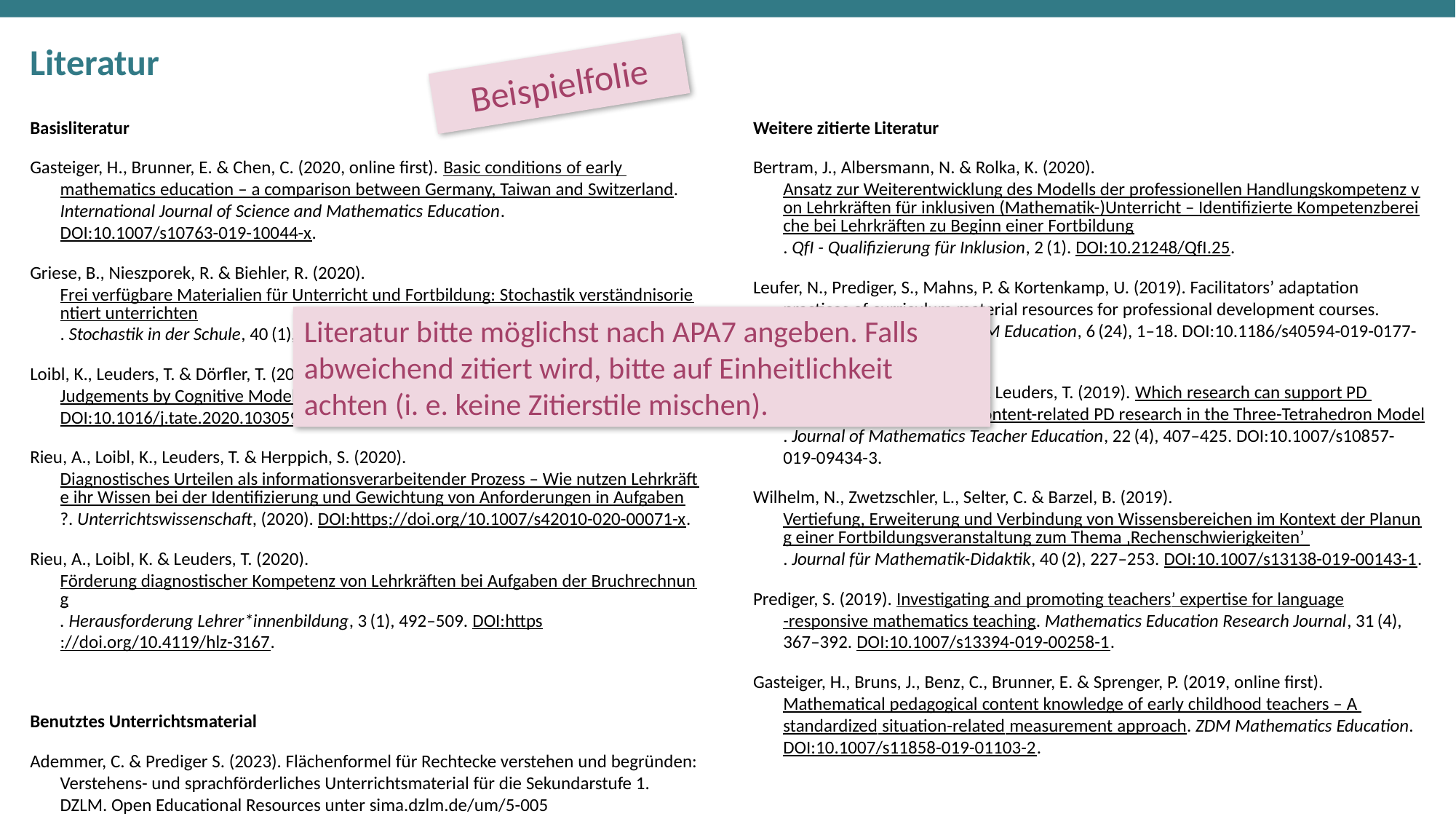

# Literatur
Beispielfolie
Basisliteratur
Gasteiger, H., Brunner, E. & Chen, C. (2020, online first). Basic conditions of early mathematics education – a comparison between Germany, Taiwan and Switzerland. International Journal of Science and Mathematics Education. DOI:10.1007/s10763-019-10044-x.
Griese, B., Nieszporek, R. & Biehler, R. (2020). Frei verfügbare Materialien für Unterricht und Fortbildung: Stochastik verständnisorientiert unterrichten. Stochastik in der Schule, 40 (1), 10-17.
Loibl, K., Leuders, T. & Dörfler, T. (2020). A Framework for Explaining Teachers’ Diagnostic Judgements by Cognitive Modeling (DiaCoM). Teaching and Teacher Education, 91. DOI:10.1016/j.tate.2020.103059.
Rieu, A., Loibl, K., Leuders, T. & Herppich, S. (2020). Diagnostisches Urteilen als informationsverarbeitender Prozess – Wie nutzen Lehrkräfte ihr Wissen bei der Identifizierung und Gewichtung von Anforderungen in Aufgaben?. Unterrichtswissenschaft, (2020). DOI:https://doi.org/10.1007/s42010-020-00071-x.
Rieu, A., Loibl, K. & Leuders, T. (2020). Förderung diagnostischer Kompetenz von Lehrkräften bei Aufgaben der Bruchrechnung. Herausforderung Lehrer*innenbildung, 3 (1), 492–509. DOI:https://doi.org/10.4119/hlz-3167.

Benutztes Unterrichtsmaterial
Ademmer, C. & Prediger S. (2023). Flächenformel für Rechtecke verstehen und begründen: Verstehens- und sprachförderliches Unterrichtsmaterial für die Sekundarstufe 1. DZLM. Open Educational Resources unter sima.dzlm.de/um/5-005

Weitere zitierte Literatur
Bertram, J., Albersmann, N. & Rolka, K. (2020). Ansatz zur Weiterentwicklung des Modells der professionellen Handlungskompetenz von Lehrkräften für inklusiven (Mathematik-)Unterricht – Identifizierte Kompetenzbereiche bei Lehrkräften zu Beginn einer Fortbildung. QfI - Qualifizierung für Inklusion, 2 (1). DOI:10.21248/QfI.25.
Leufer, N., Prediger, S., Mahns, P. & Kortenkamp, U. (2019). Facilitators’ adaptation practices of curriculum material resources for professional development courses. International Journal of STEM Education, 6 (24), 1–18. DOI:10.1186/s40594-019-0177-0.
Prediger, S., Rösken-Winter, B. & Leuders, T. (2019). Which research can support PD facilitators? Strategies for content-related PD research in the Three-Tetrahedron Model. Journal of Mathematics Teacher Education, 22 (4), 407–425. DOI:10.1007/s10857-019-09434-3.
Wilhelm, N., Zwetzschler, L., Selter, C. & Barzel, B. (2019). Vertiefung, Erweiterung und Verbindung von Wissensbereichen im Kontext der Planung einer Fortbildungsveranstaltung zum Thema ‚Rechenschwierigkeiten’ . Journal für Mathematik-Didaktik, 40 (2), 227–253. DOI:10.1007/s13138-019-00143-1.
Prediger, S. (2019). Investigating and promoting teachers’ expertise for language-responsive mathematics teaching. Mathematics Education Research Journal, 31 (4), 367–392. DOI:10.1007/s13394-019-00258-1.
Gasteiger, H., Bruns, J., Benz, C., Brunner, E. & Sprenger, P. (2019, online first). Mathematical pedagogical content knowledge of early childhood teachers – A standardized situation-related measurement approach. ZDM Mathematics Education. DOI:10.1007/s11858-019-01103-2.

Literatur bitte möglichst nach APA7 angeben. Falls abweichend zitiert wird, bitte auf Einheitlichkeit achten (i. e. keine Zitierstile mischen).